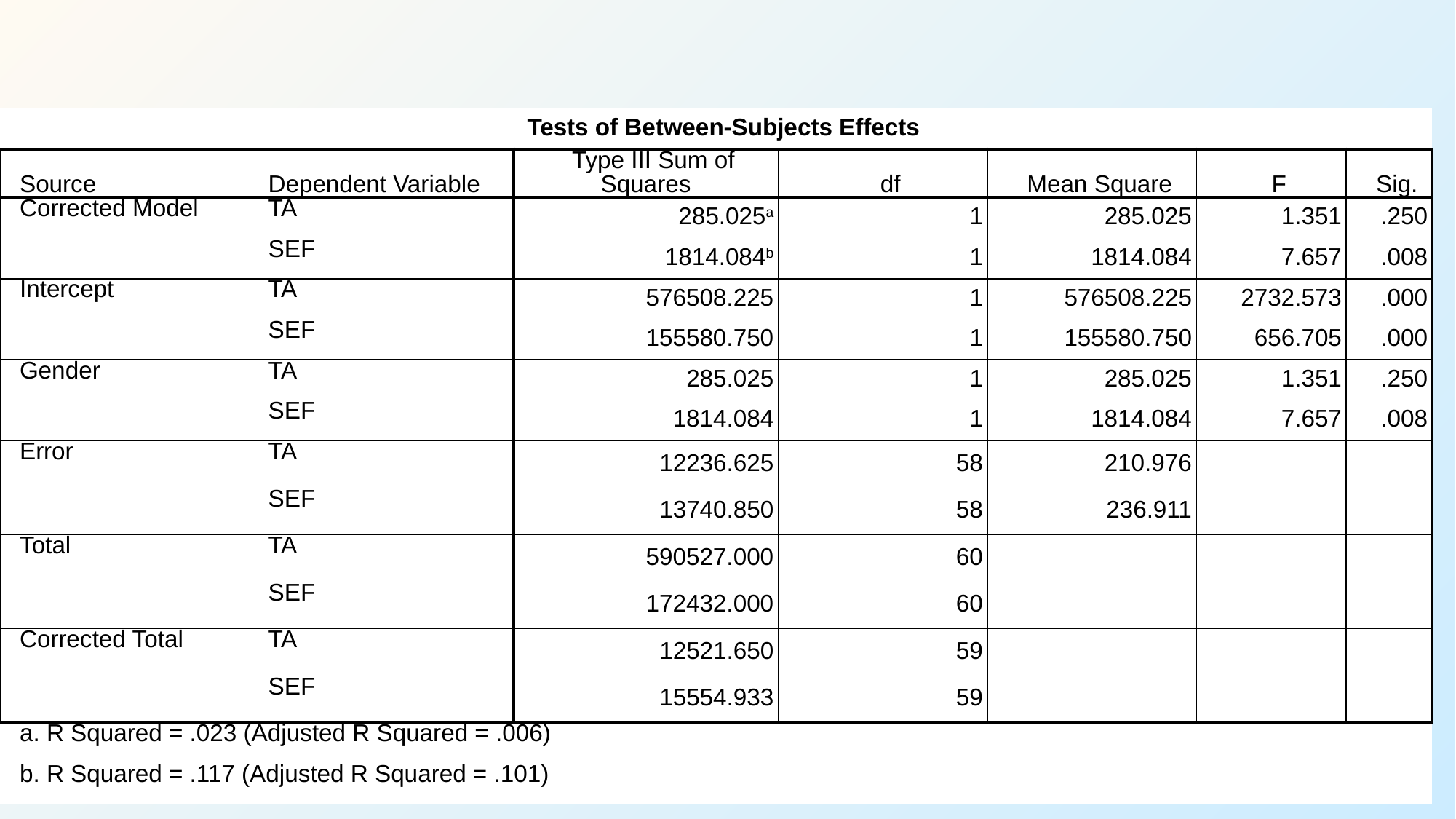

#
| Tests of Between-Subjects Effects |  |  |  |  |  |  |
| --- | --- | --- | --- | --- | --- | --- |
| Source | Dependent Variable | Type III Sum of Squares | df | Mean Square | F | Sig. |
| Corrected Model | TA | 285.025a | 1 | 285.025 | 1.351 | .250 |
|  | SEF | 1814.084b | 1 | 1814.084 | 7.657 | .008 |
| Intercept | TA | 576508.225 | 1 | 576508.225 | 2732.573 | .000 |
|  | SEF | 155580.750 | 1 | 155580.750 | 656.705 | .000 |
| Gender | TA | 285.025 | 1 | 285.025 | 1.351 | .250 |
|  | SEF | 1814.084 | 1 | 1814.084 | 7.657 | .008 |
| Error | TA | 12236.625 | 58 | 210.976 |  |  |
|  | SEF | 13740.850 | 58 | 236.911 |  |  |
| Total | TA | 590527.000 | 60 |  |  |  |
|  | SEF | 172432.000 | 60 |  |  |  |
| Corrected Total | TA | 12521.650 | 59 |  |  |  |
|  | SEF | 15554.933 | 59 |  |  |  |
| a. R Squared = .023 (Adjusted R Squared = .006) |  |  |  |  |  |  |
| b. R Squared = .117 (Adjusted R Squared = .101) |  |  |  |  |  |  |